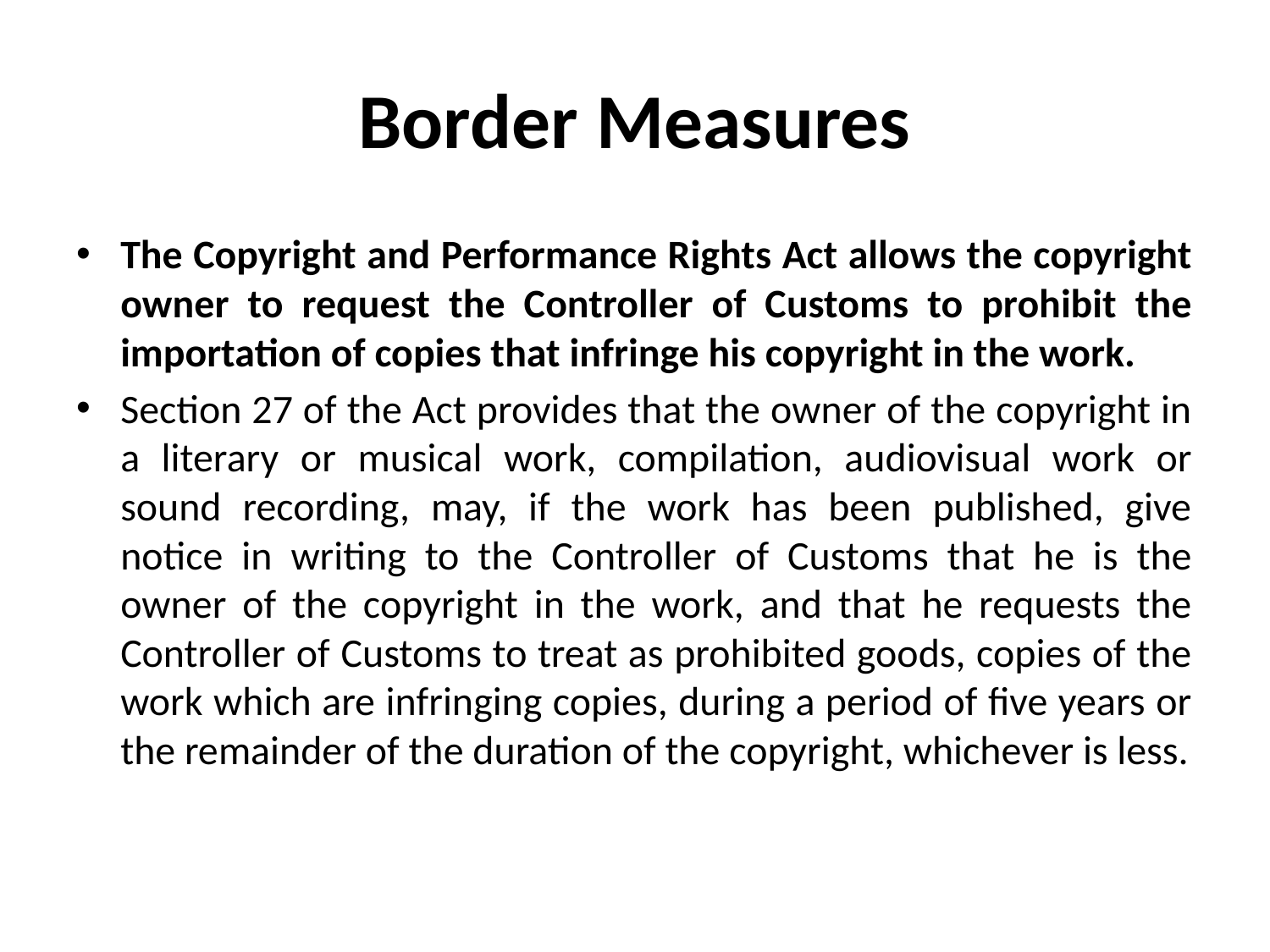

# Border Measures
The Copyright and Performance Rights Act allows the copyright owner to request the Controller of Customs to prohibit the importation of copies that infringe his copyright in the work.
Section 27 of the Act provides that the owner of the copyright in a literary or musical work, compilation, audiovisual work or sound recording, may, if the work has been published, give notice in writing to the Controller of Customs that he is the owner of the copyright in the work, and that he requests the Controller of Customs to treat as prohibited goods, copies of the work which are infringing copies, during a period of five years or the remainder of the duration of the copyright, whichever is less.